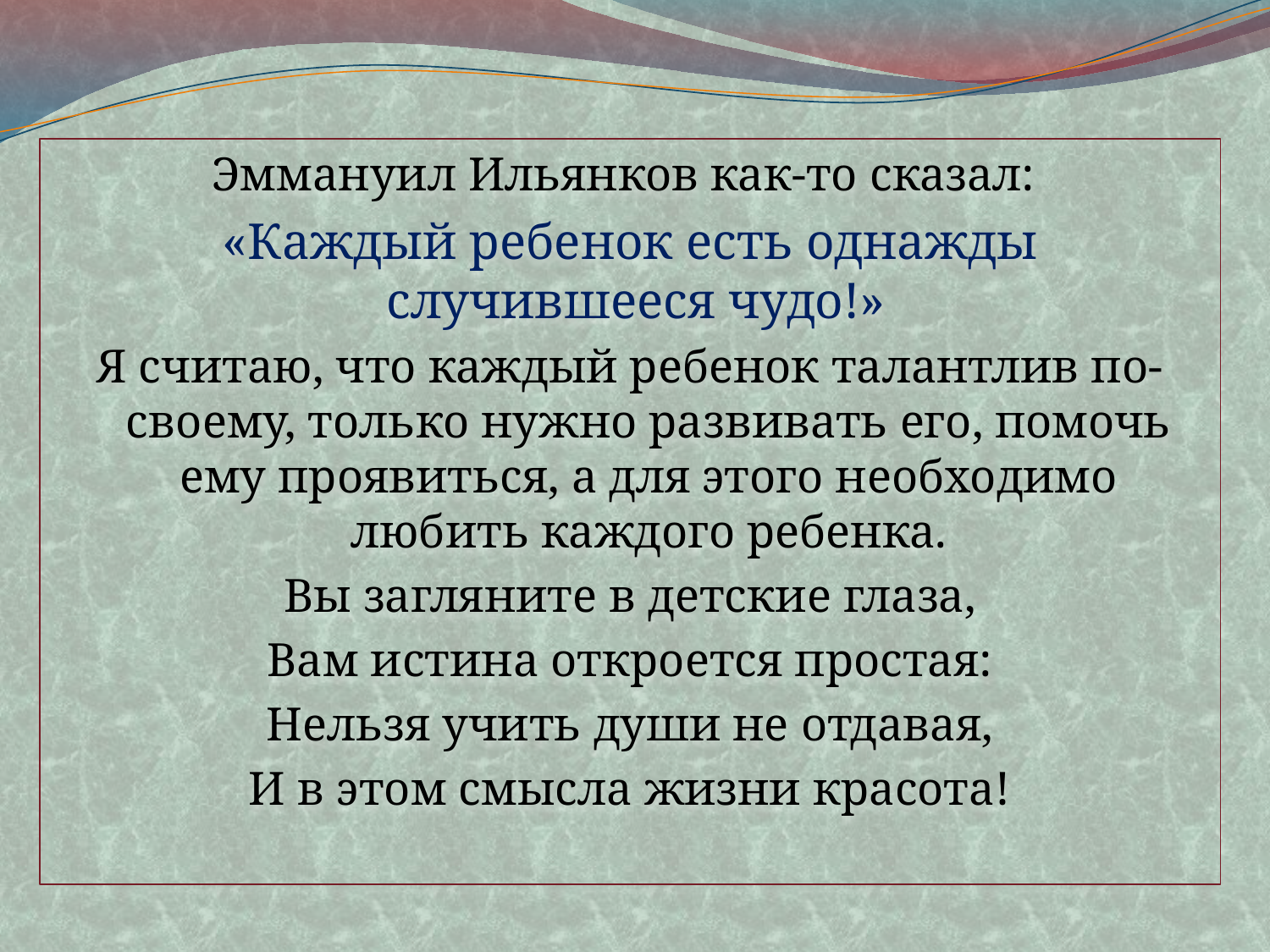

Эммануил Ильянков как-то сказал:
«Каждый ребенок есть однажды случившееся чудо!»
Я считаю, что каждый ребенок талантлив по-своему, только нужно развивать его, помочь ему проявиться, а для этого необходимо любить каждого ребенка.
Вы загляните в детские глаза,
Вам истина откроется простая:
Нельзя учить души не отдавая,
И в этом смысла жизни красота!